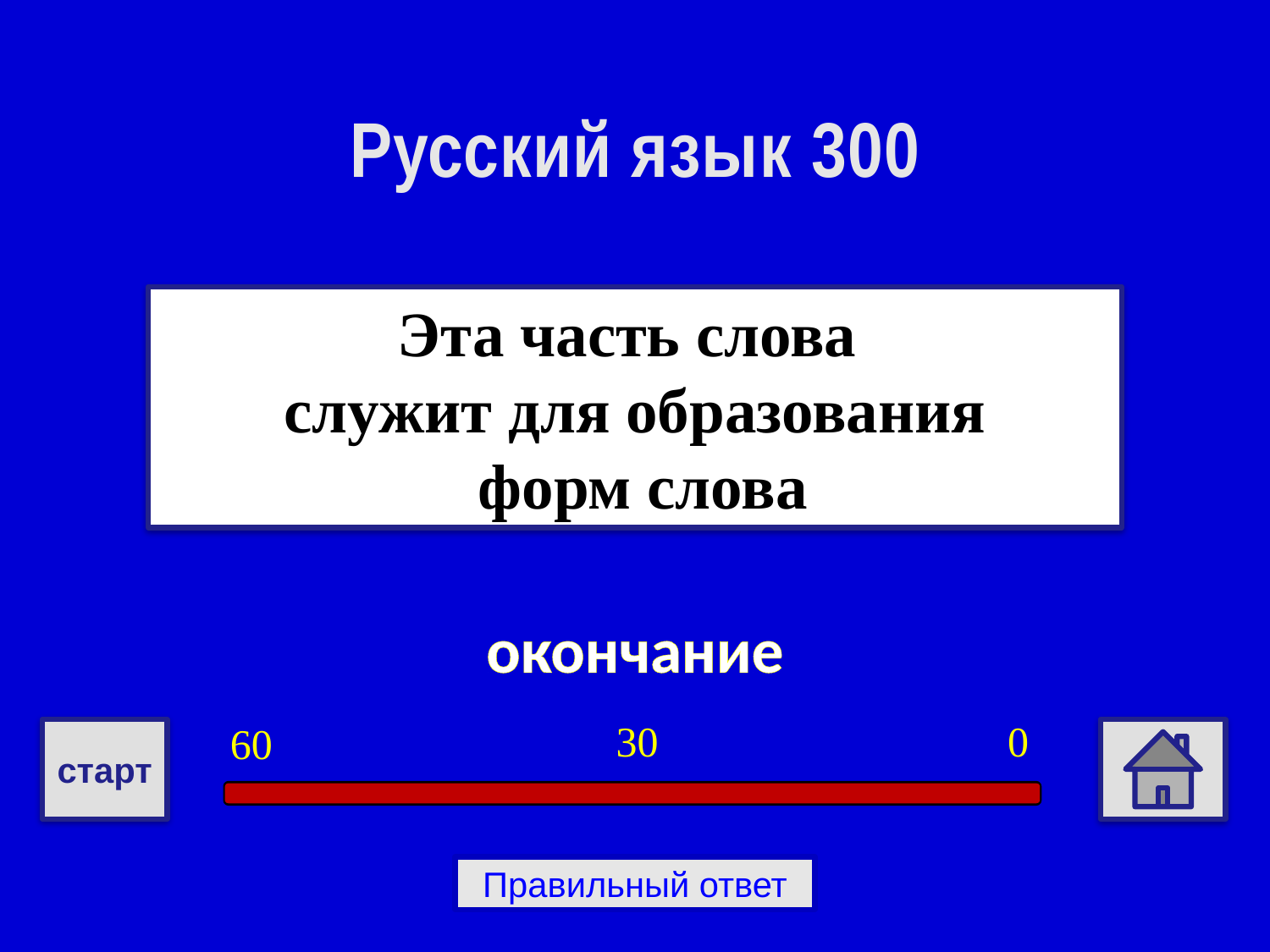

Русский язык 300
Эта часть слова
служит для образования
 форм слова
окончание
30
0
60
старт

Правильный ответ